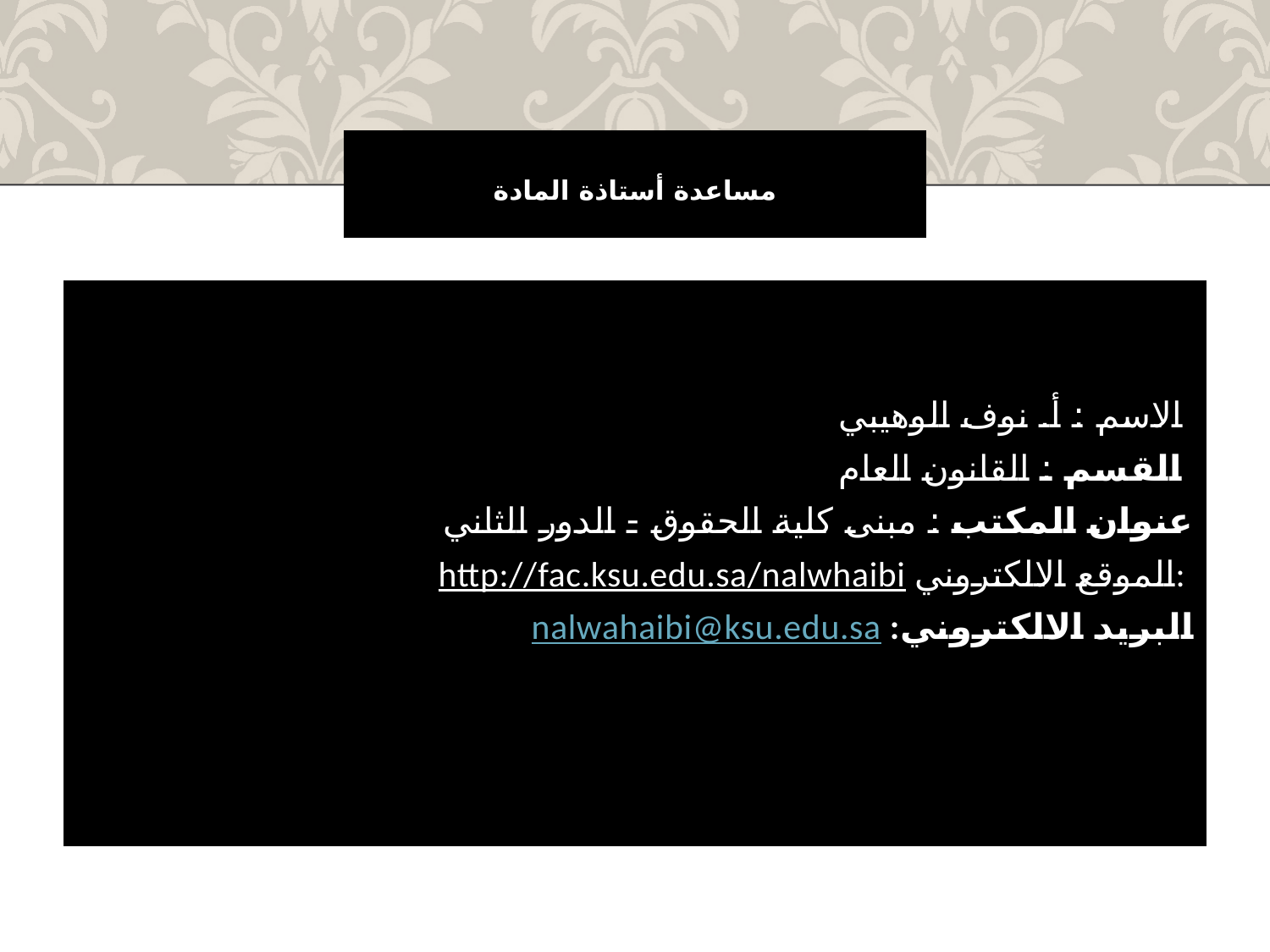

# مساعدة أستاذة المادة

الاسم : أ. نوف الوهيبي
القسم : القانون العام
عنوان المكتب : مبنى كلية الحقوق - الدور الثاني
http://fac.ksu.edu.sa/nalwhaibi الموقع الالكتروني:
 nalwahaibi@ksu.edu.sa :البريد الالكتروني